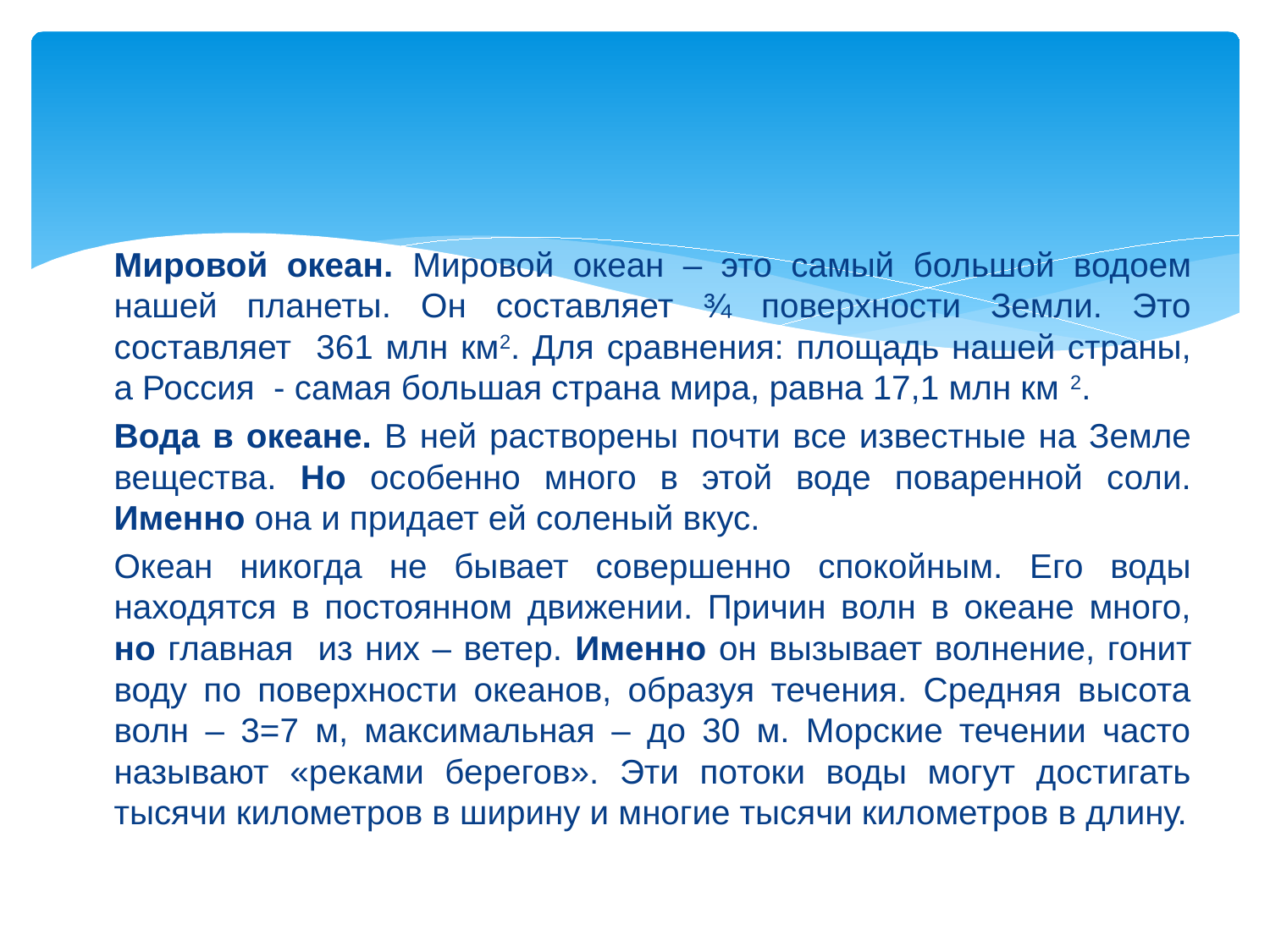

Мировой океан. Мировой океан – это самый большой водоем нашей планеты. Он составляет ¾ поверхности Земли. Это составляет  361 млн км2. Для сравнения: площадь нашей страны, а Россия  - самая большая страна мира, равна 17,1 млн км 2.
		Вода в океане. В ней растворены почти все известные на Земле вещества. Но особенно много в этой воде поваренной соли. Именно она и придает ей соленый вкус.
		Океан никогда не бывает совершенно спокойным. Его воды находятся в постоянном движении. Причин волн в океане много, но главная  из них – ветер. Именно он вызывает волнение, гонит воду по поверхности океанов, образуя течения. Средняя высота волн – 3=7 м, максимальная – до 30 м. Морские течении часто называют «реками берегов». Эти потоки воды могут достигать тысячи километров в ширину и многие тысячи километров в длину.